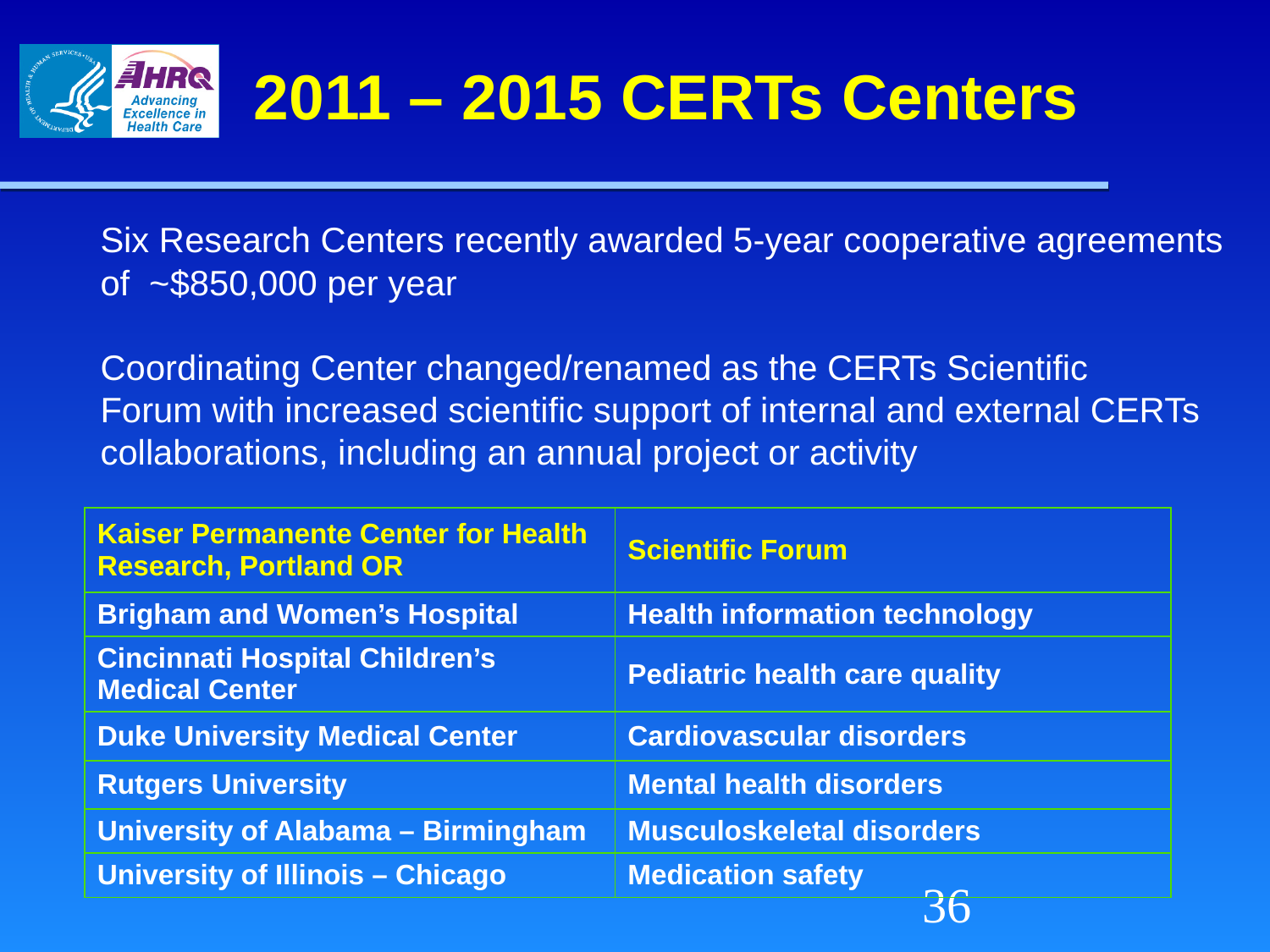

# 2011 – 2015 CERTs Centers
Six Research Centers recently awarded 5-year cooperative agreements
of  ~$850,000 per year

Coordinating Center changed/renamed as the CERTs Scientific
Forum with increased scientific support of internal and external CERTs
collaborations, including an annual project or activity

| Kaiser Permanente Center for Health Research, Portland OR | Scientific Forum |
| --- | --- |
| Brigham and Women’s Hospital | Health information technology |
| Cincinnati Hospital Children’s Medical Center | Pediatric health care quality |
| Duke University Medical Center | Cardiovascular disorders |
| Rutgers University | Mental health disorders |
| University of Alabama – Birmingham | Musculoskeletal disorders |
| University of Illinois – Chicago | Medication safety |
36